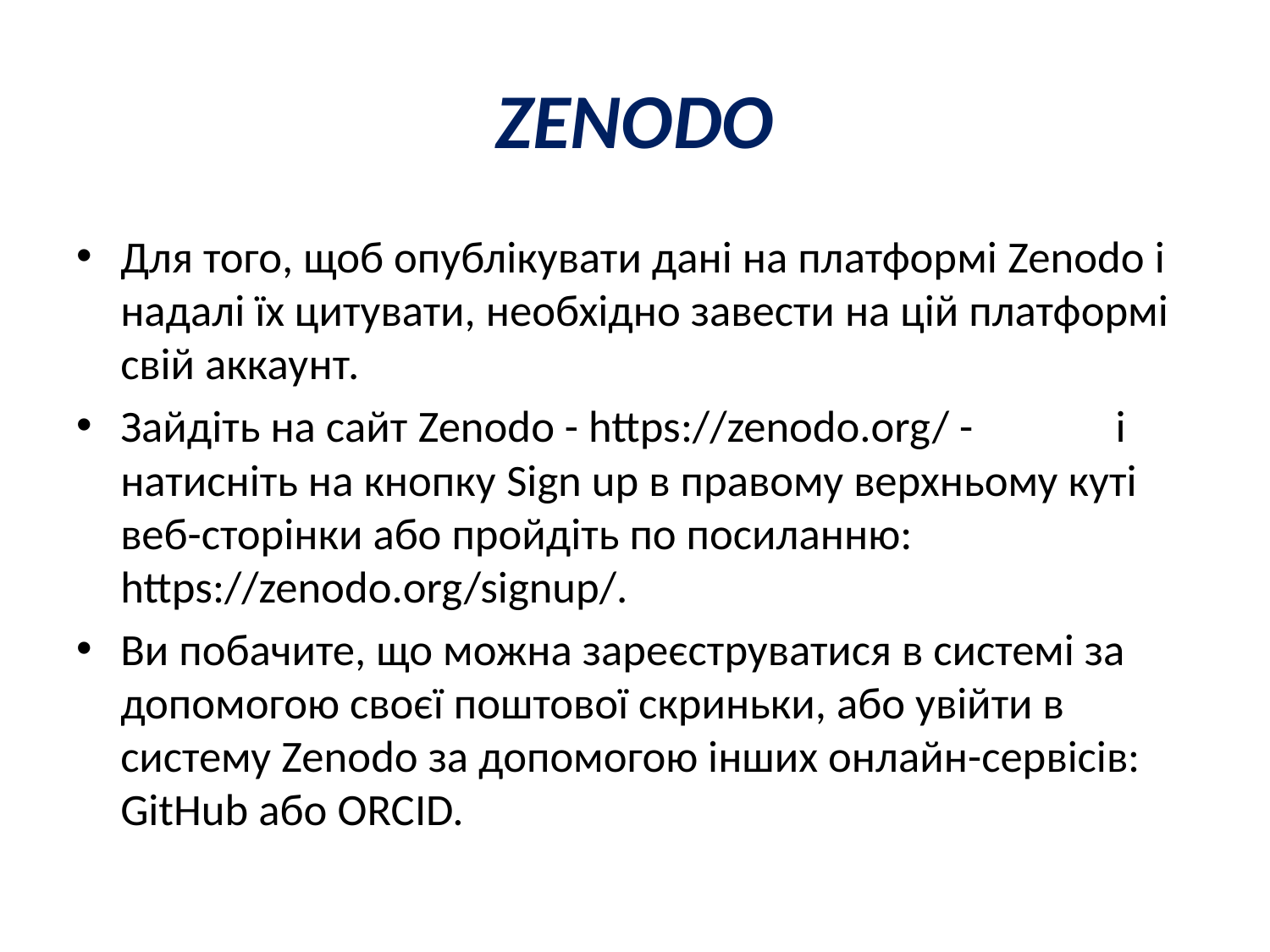

# ZENODO
Для того, щоб опублікувати дані на платформі Zenodo і надалі їх цитувати, необхідно завести на цій платформі свій аккаунт.
Зайдіть на сайт Zenodo - https://zenodo.org/ -              і натисніть на кнопку Sign up в правому верхньому куті веб-сторінки або пройдіть по посиланню: https://zenodo.org/signup/.
Ви побачите, що можна зареєструватися в системі за допомогою своєї поштової скриньки, або увійти в систему Zenodo за допомогою інших онлайн-сервісів: GitHub або ORCID.